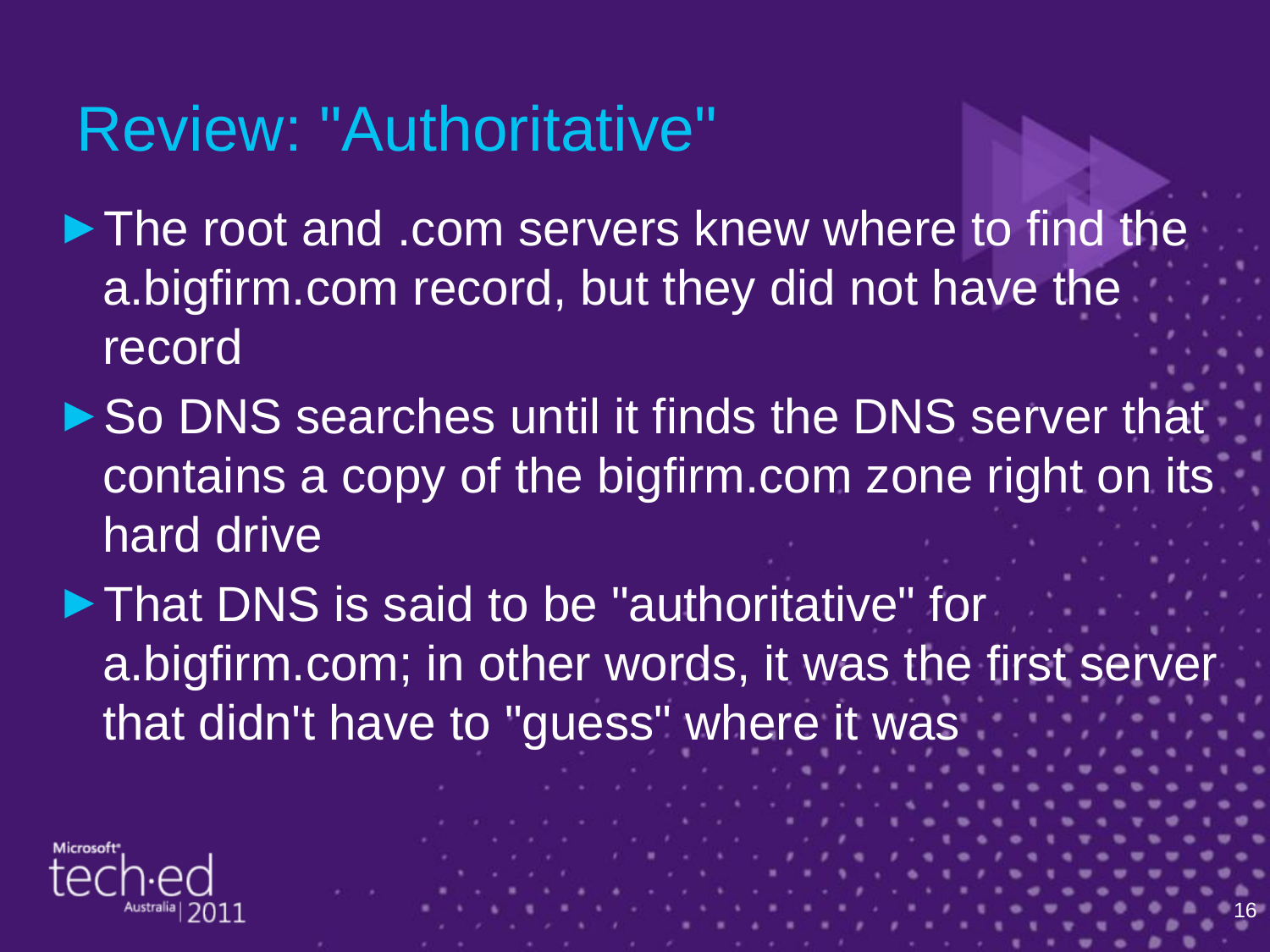

# Review: "Authoritative"
The root and .com servers knew where to find the a.bigfirm.com record, but they did not have the record
So DNS searches until it finds the DNS server that contains a copy of the bigfirm.com zone right on its hard drive
That DNS is said to be "authoritative" for a.bigfirm.com; in other words, it was the first server that didn't have to "guess" where it was
16